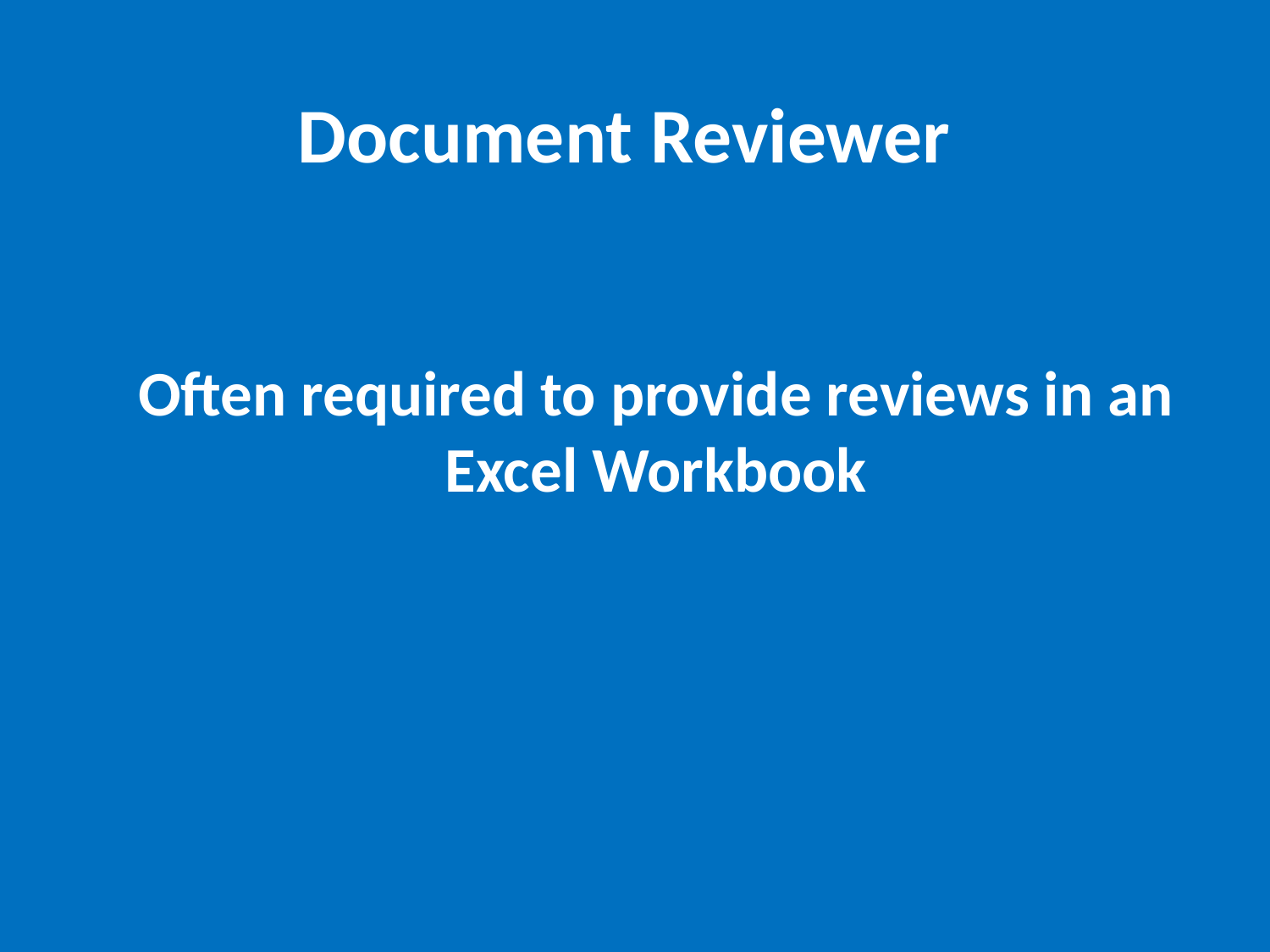

# Document Reviewer
Often required to provide reviews in an Excel Workbook